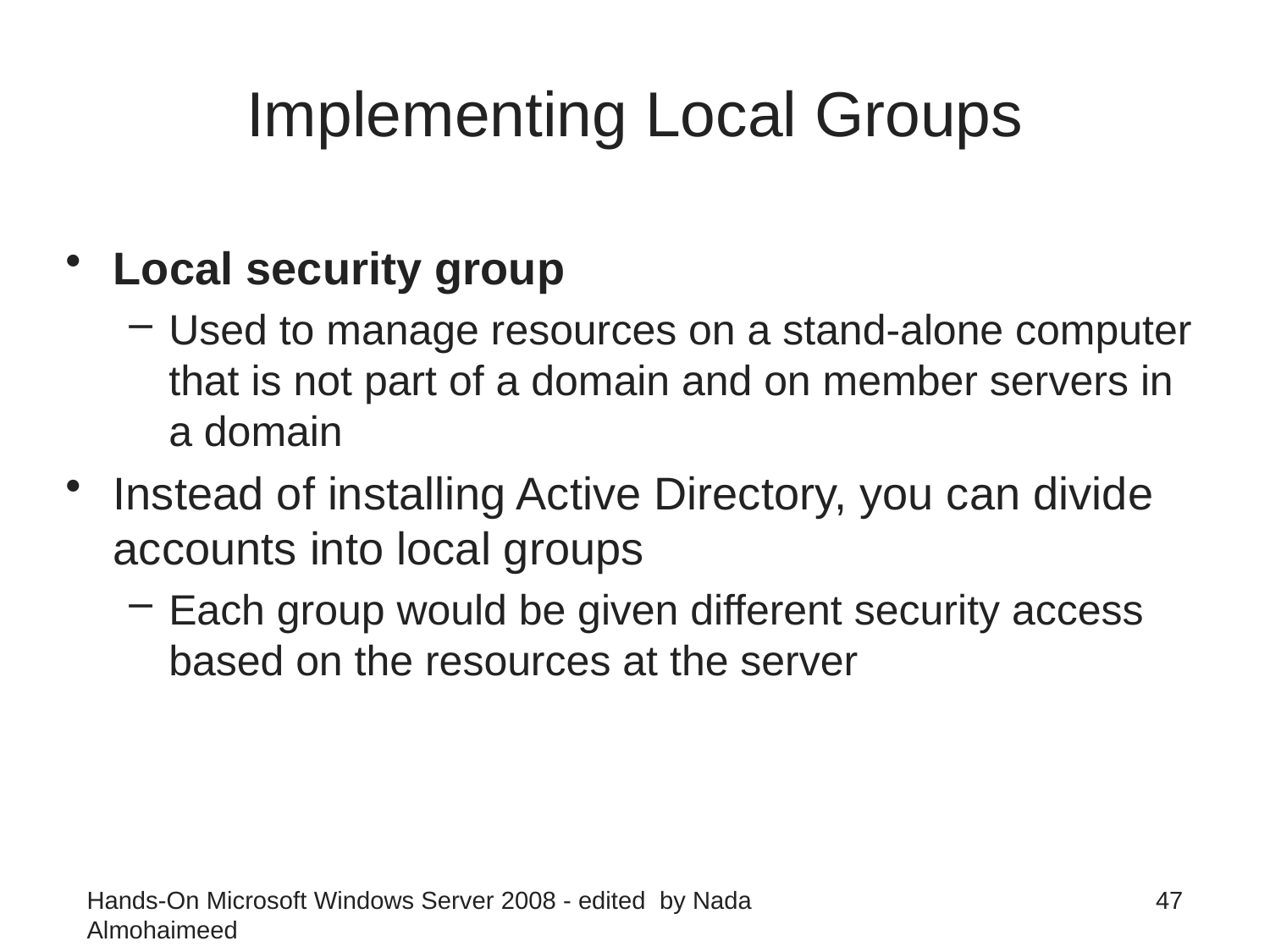

# Implementing Local Groups
Local security group
Used to manage resources on a stand-alone computer that is not part of a domain and on member servers in a domain
Instead of installing Active Directory, you can divide accounts into local groups
Each group would be given different security access based on the resources at the server
Hands-On Microsoft Windows Server 2008 - edited  by Nada Almohaimeed
47